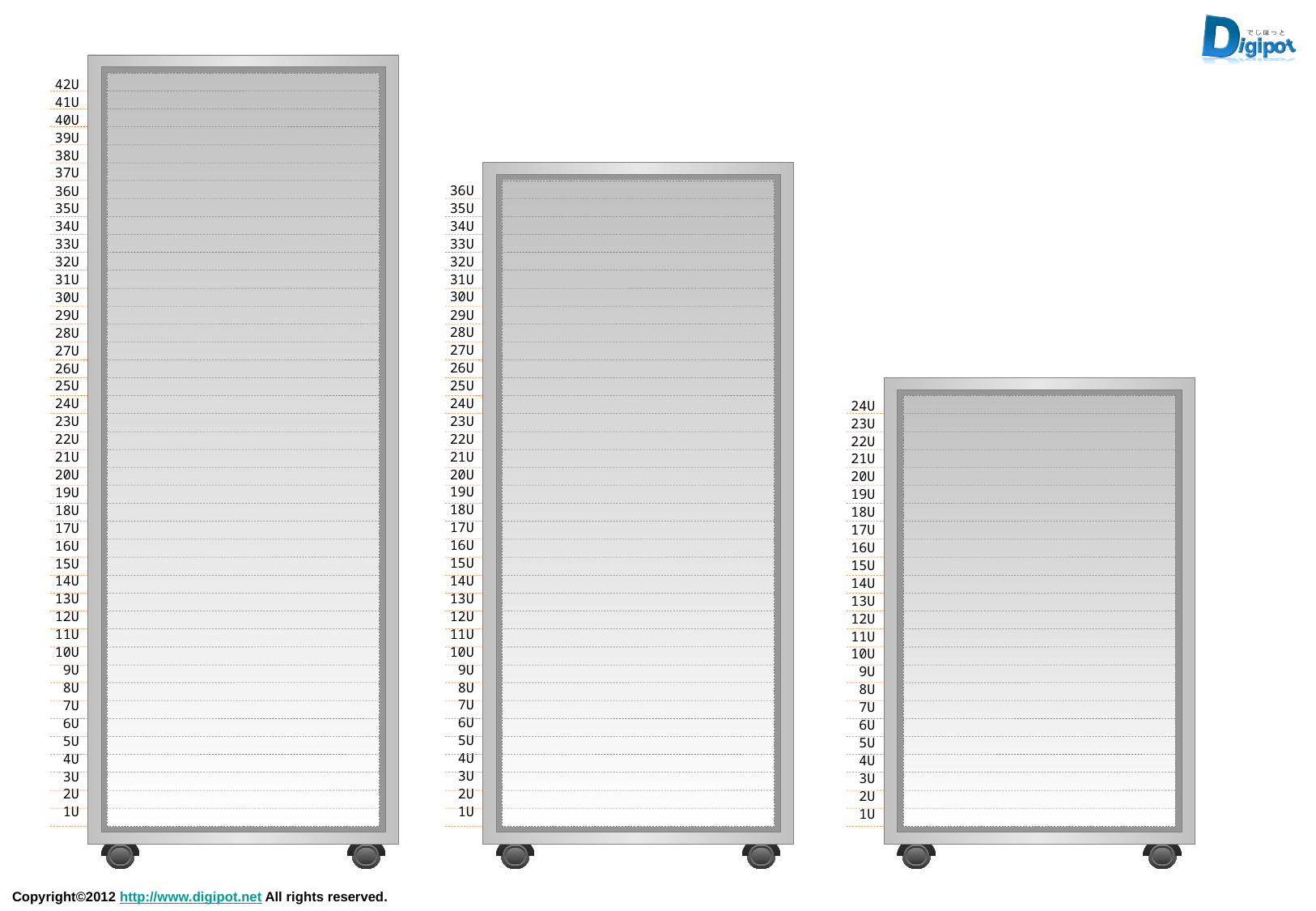

42U
41U
40U
39U
38U
37U
36U
35U
34U
33U
32U
31U
30U
29U
28U
27U
26U
25U
24U
23U
22U
21U
20U
19U
18U
17U
16U
15U
14U
13U
12U
11U
10U
9U
8U
7U
6U
5U
4U
3U
2U
1U

36U
35U
34U
33U
32U
31U
30U
29U
28U
27U
26U
25U
24U
23U
22U
21U
20U
19U
18U
17U
16U
15U
14U
13U
12U
11U
10U
9U
8U
7U
6U
5U
4U
3U
2U
1U

24U
23U
22U
21U
20U
19U
18U
17U
16U
15U
14U
13U
12U
11U
10U
9U
8U
7U
6U
5U
4U
3U
2U
1U